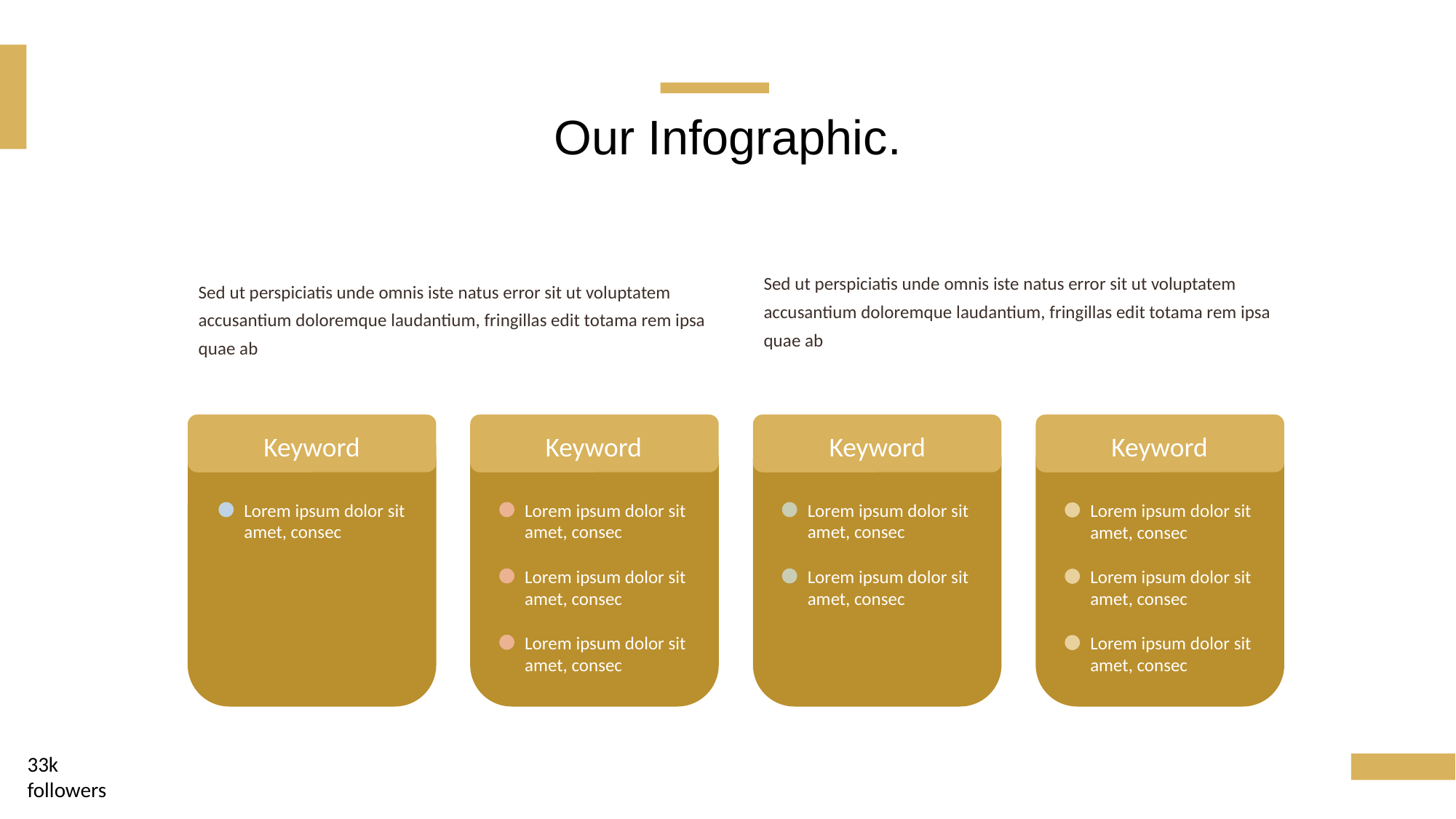

Our Infographic.
Sed ut perspiciatis unde omnis iste natus error sit ut voluptatem accusantium doloremque laudantium, fringillas edit totama rem ipsa quae ab
Sed ut perspiciatis unde omnis iste natus error sit ut voluptatem accusantium doloremque laudantium, fringillas edit totama rem ipsa quae ab

Keyword
Keyword
Keyword
Keyword
Lorem ipsum dolor sit amet, consec
Lorem ipsum dolor sit amet, consec
Lorem ipsum dolor sit amet, consec
Lorem ipsum dolor sit amet, consec

Lorem ipsum dolor sit amet, consec
Lorem ipsum dolor sit amet, consec
Lorem ipsum dolor sit amet, consec

Lorem ipsum dolor sit amet, consec
Lorem ipsum dolor sit amet, consec

33k
followers